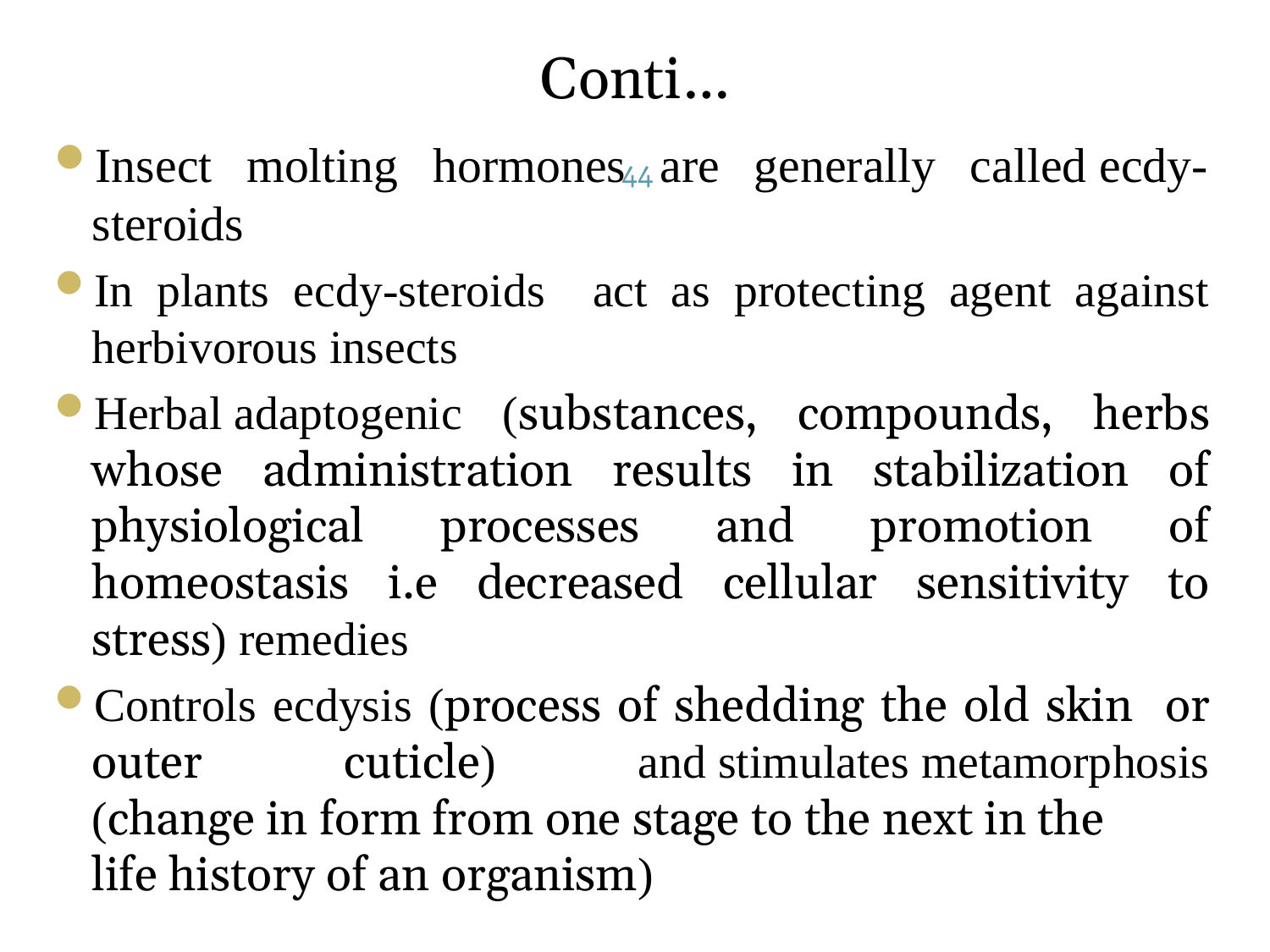

# Conti…
Insect molting hormones are generally called ecdy-steroids
In plants ecdy-steroids  act as protecting agent against herbivorous insects
Herbal adaptogenic (substances, compounds, herbs whose administration results in stabilization of physiological processes and promotion of homeostasis i.e decreased cellular sensitivity to stress) remedies
Controls ecdysis (process of shedding the old skin  or outer cuticle) and stimulates metamorphosis (change in form from one stage to the next in the life history of an organism)
44